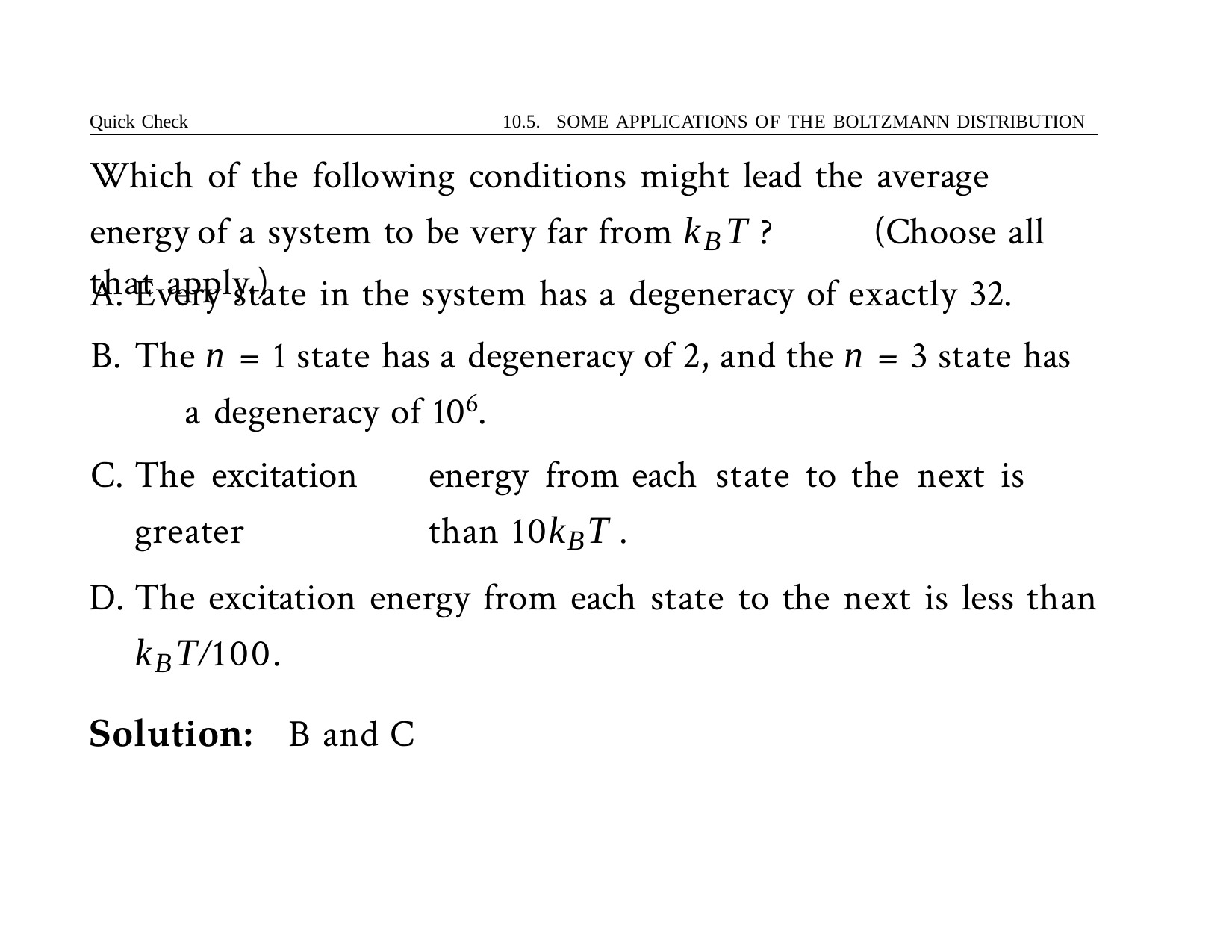

Quick Check	10.5.  SOME APPLICATIONS OF THE BOLTZMANN DISTRIBUTION

# Which of the following conditions might lead the average energy of a system to be very far from kBT ?	(Choose all that apply.)
Every state in the system has a degeneracy of exactly 32.
The n = 1 state has a degeneracy of 2, and the n = 3 state has 	a degeneracy of 106.
The excitation	energy	from each	state to the	next is greater 	than 10kBT .
The excitation energy from each state to the next is less than
kBT/100.
Solution:	B and C